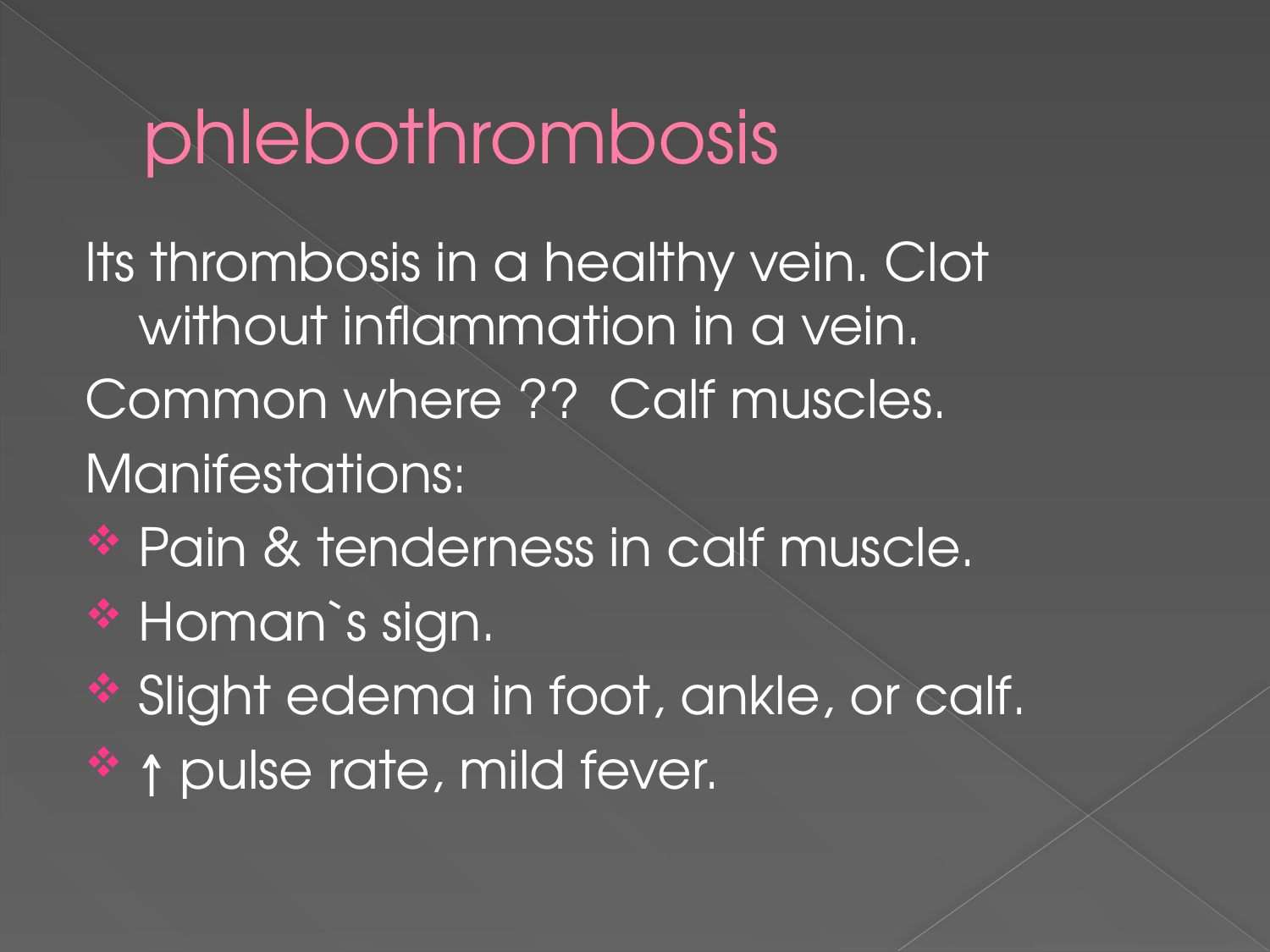

# phlebothrombosis
Its thrombosis in a healthy vein. Clot without inflammation in a vein.
Common where ??  Calf muscles.
Manifestations:
Pain & tenderness in calf muscle.
Homan`s sign.
Slight edema in foot, ankle, or calf.
↑ pulse rate, mild fever.